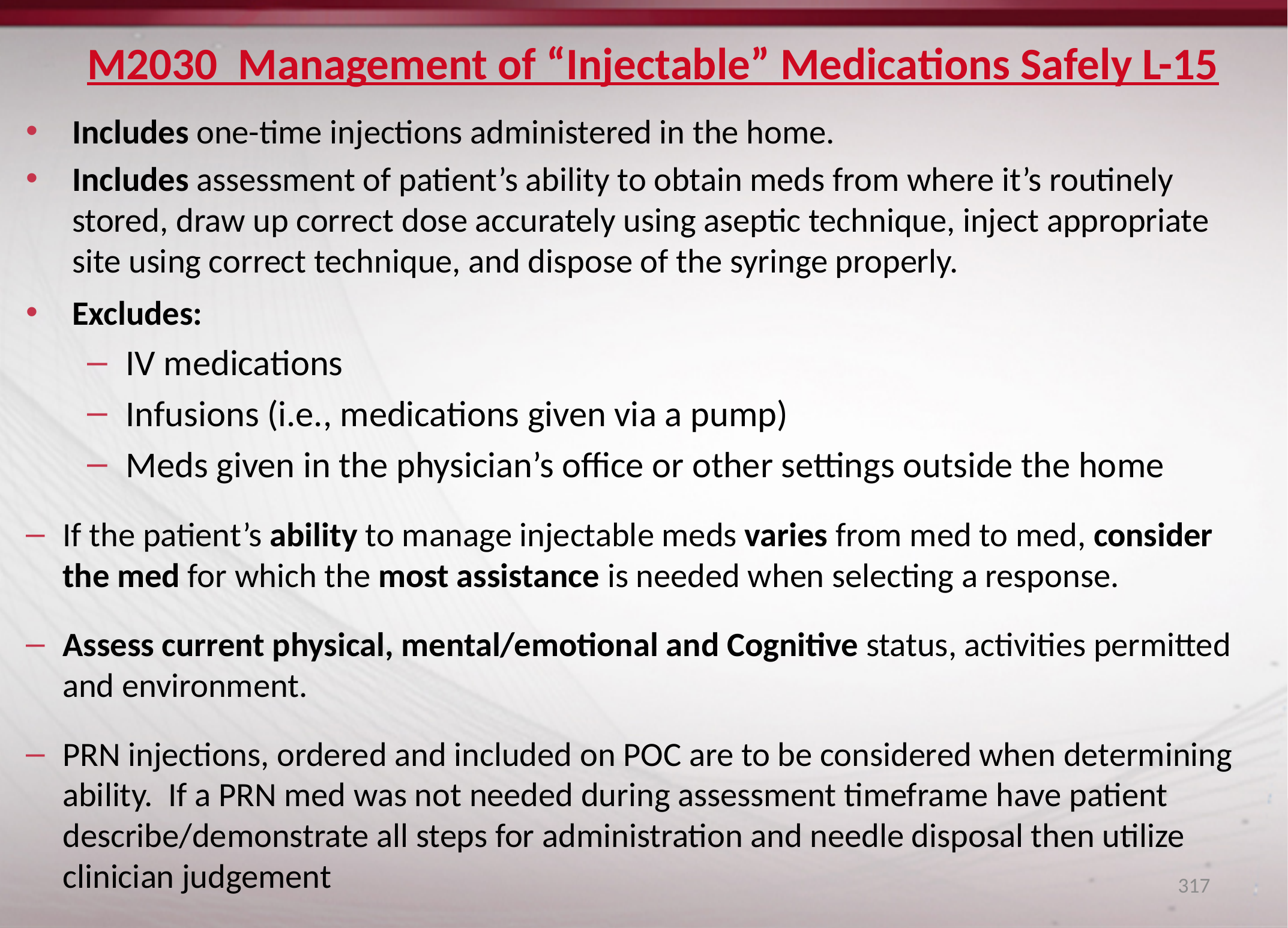

# M2030  Management of “Injectable” Medications Safely L-15
Includes one-time injections administered in the home.
Includes assessment of patient’s ability to obtain meds from where it’s routinely stored, draw up correct dose accurately using aseptic technique, inject appropriate site using correct technique, and dispose of the syringe properly.

Excludes:
IV medications
Infusions (i.e., medications given via a pump)
Meds given in the physician’s office or other settings outside the home

If the patient’s ability to manage injectable meds varies from med to med, consider the med for which the most assistance is needed when selecting a response.

Assess current physical, mental/emotional and Cognitive status, activities permitted and environment.

PRN injections, ordered and included on POC are to be considered when determining ability.  If a PRN med was not needed during assessment timeframe have patient describe/demonstrate all steps for administration and needle disposal then utilize clinician judgement

317